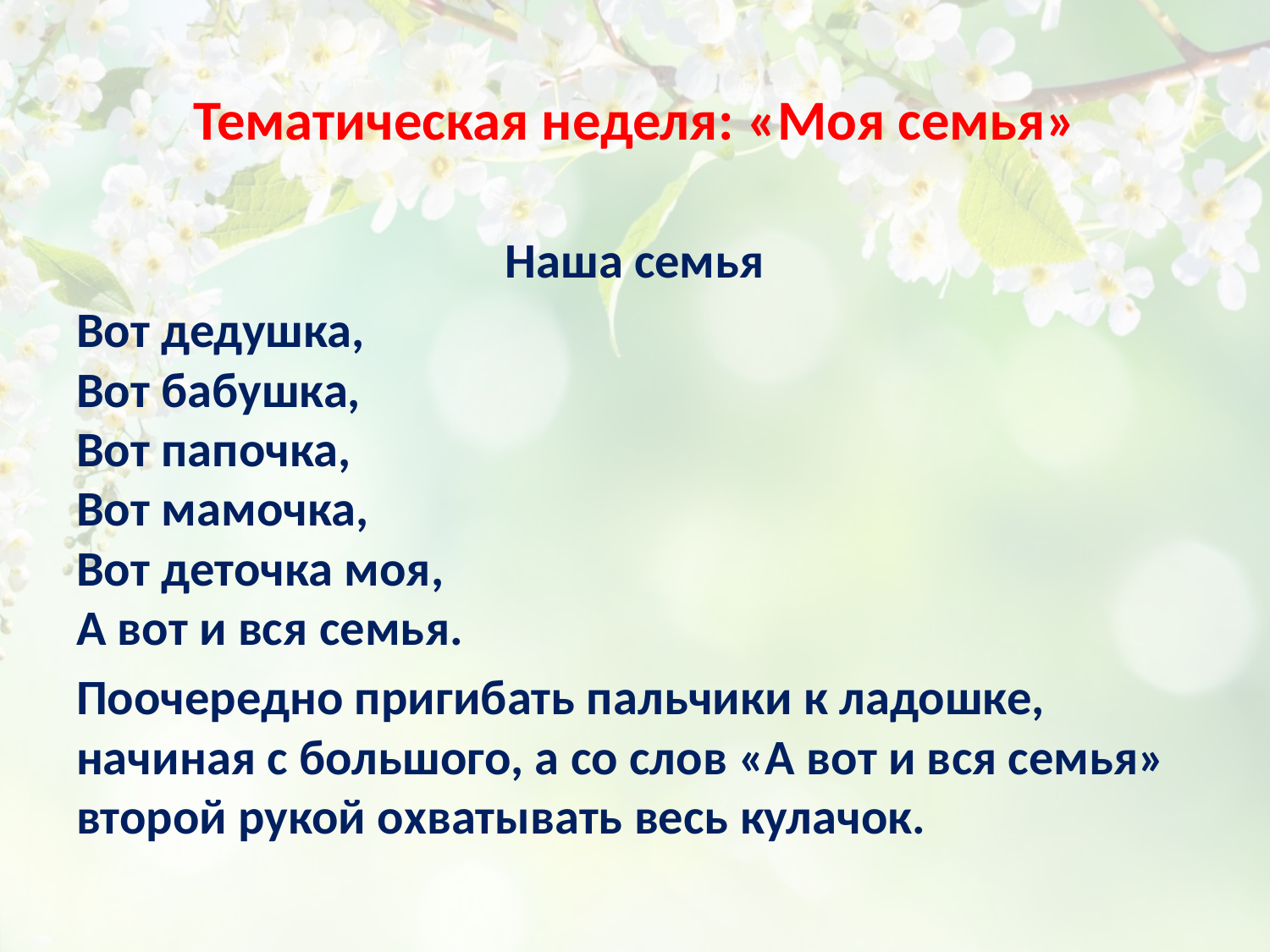

# Тематическая неделя: «Моя семья»
Наша семья
Вот дедушка,
Вот бабушка,
Вот папочка,
Вот мамочка,
Вот деточка моя,
А вот и вся семья.
Поочередно пригибать пальчики к ладошке, начиная с большого, а со слов «А вот и вся семья» второй рукой охватывать весь кулачок.